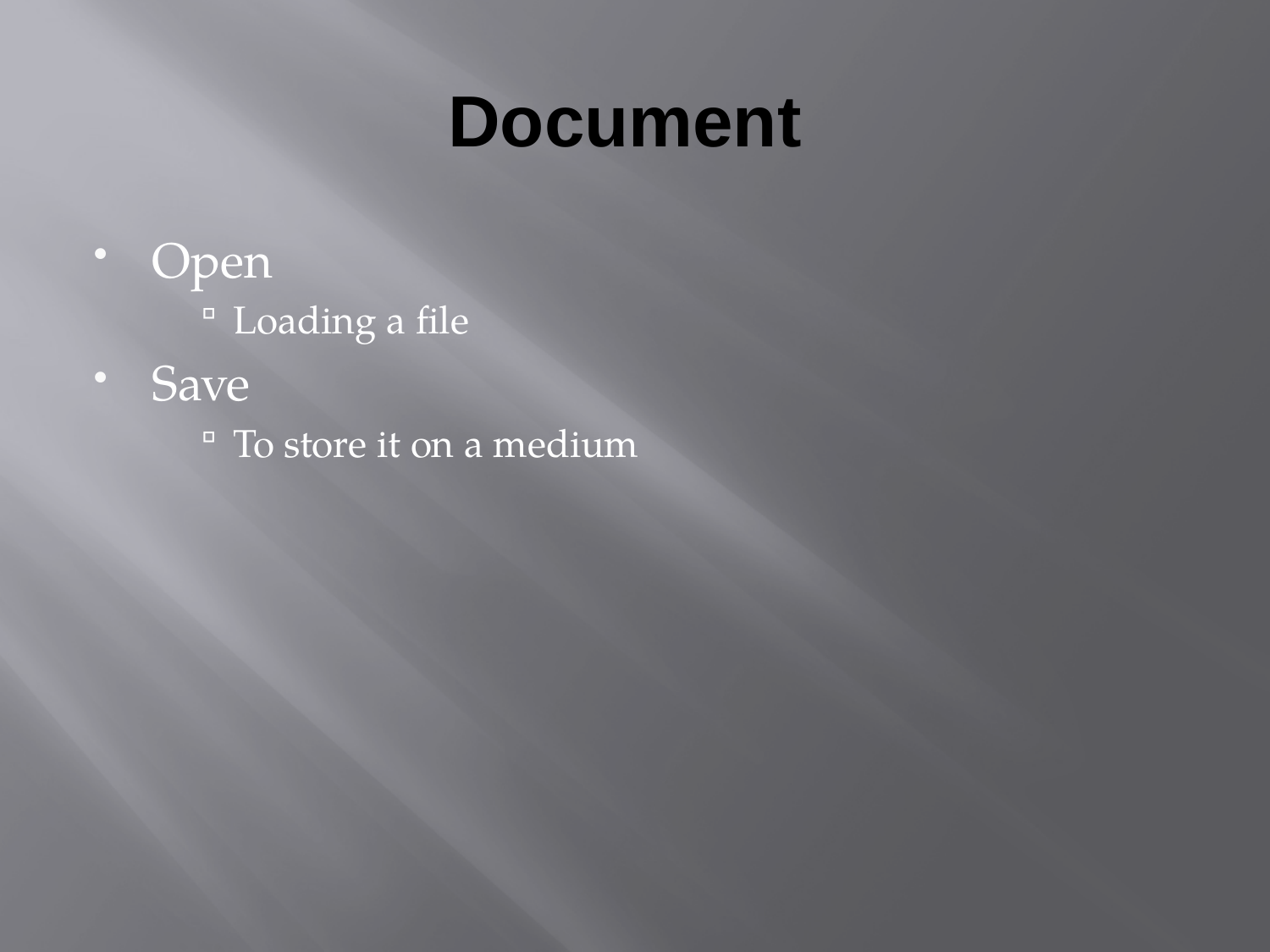

# Document
Open
Loading a file
Save
To store it on a medium